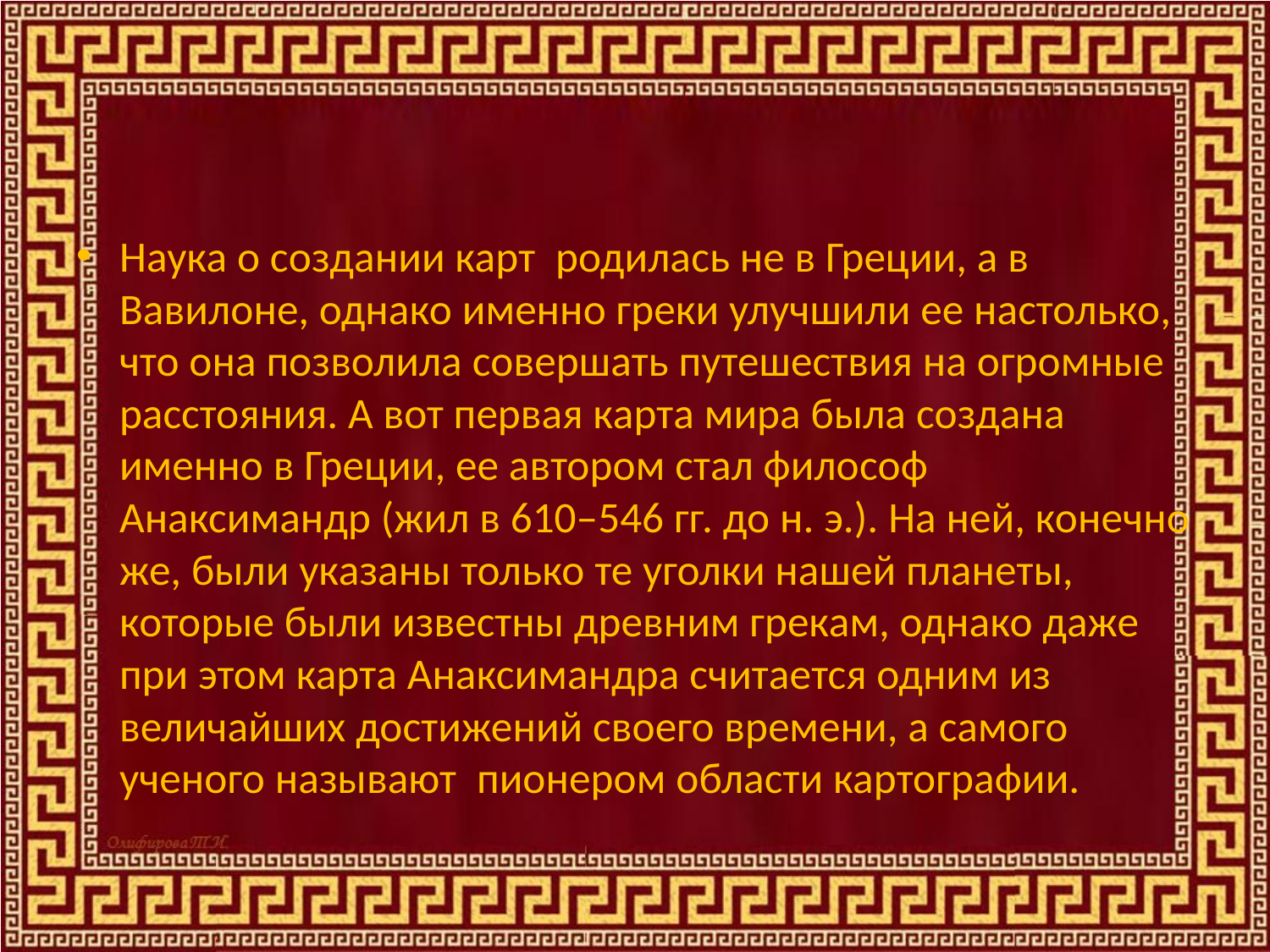

#
Наука о создании карт  родилась не в Греции, а в Вавилоне, однако именно греки улучшили ее настолько, что она позволила совершать путешествия на огромные расстояния. А вот первая карта мира была создана именно в Греции, ее автором стал философ  Анаксимандр (жил в 610–546 гг. до н. э.). На ней, конечно же, были указаны только те уголки нашей планеты, которые были известны древним грекам, однако даже при этом карта Анаксимандра считается одним из величайших достижений своего времени, а самого ученого называют  пионером области картографии.